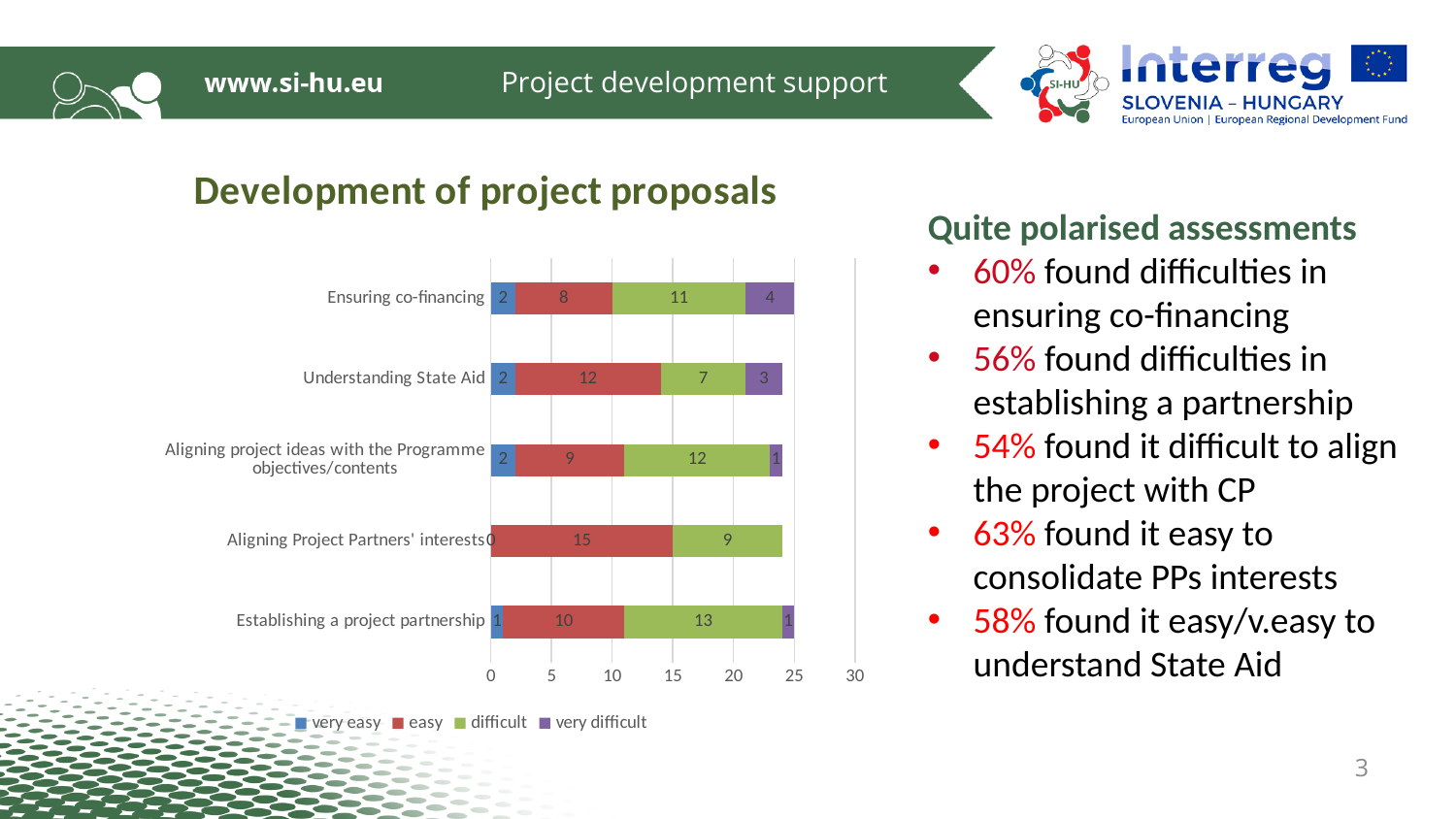

Project development support

### Chart: Development of project proposals

| Category | very easy | easy | difficult | very difficult |
|---|---|---|---|---|
| Establishing a project partnership | 1.0 | 10.0 | 13.0 | 1.0 |
| Aligning Project Partners' interests | 0.0 | 15.0 | 9.0 | None |
| Aligning project ideas with the Programme objectives/contents | 2.0 | 9.0 | 12.0 | 1.0 |
| Understanding State Aid | 2.0 | 12.0 | 7.0 | 3.0 |
| Ensuring co-financing | 2.0 | 8.0 | 11.0 | 4.0 |
Quite polarised assessments
60% found difficulties in ensuring co-financing
56% found difficulties in establishing a partnership
54% found it difficult to align the project with CP
63% found it easy to consolidate PPs interests
58% found it easy/v.easy to understand State Aid
3